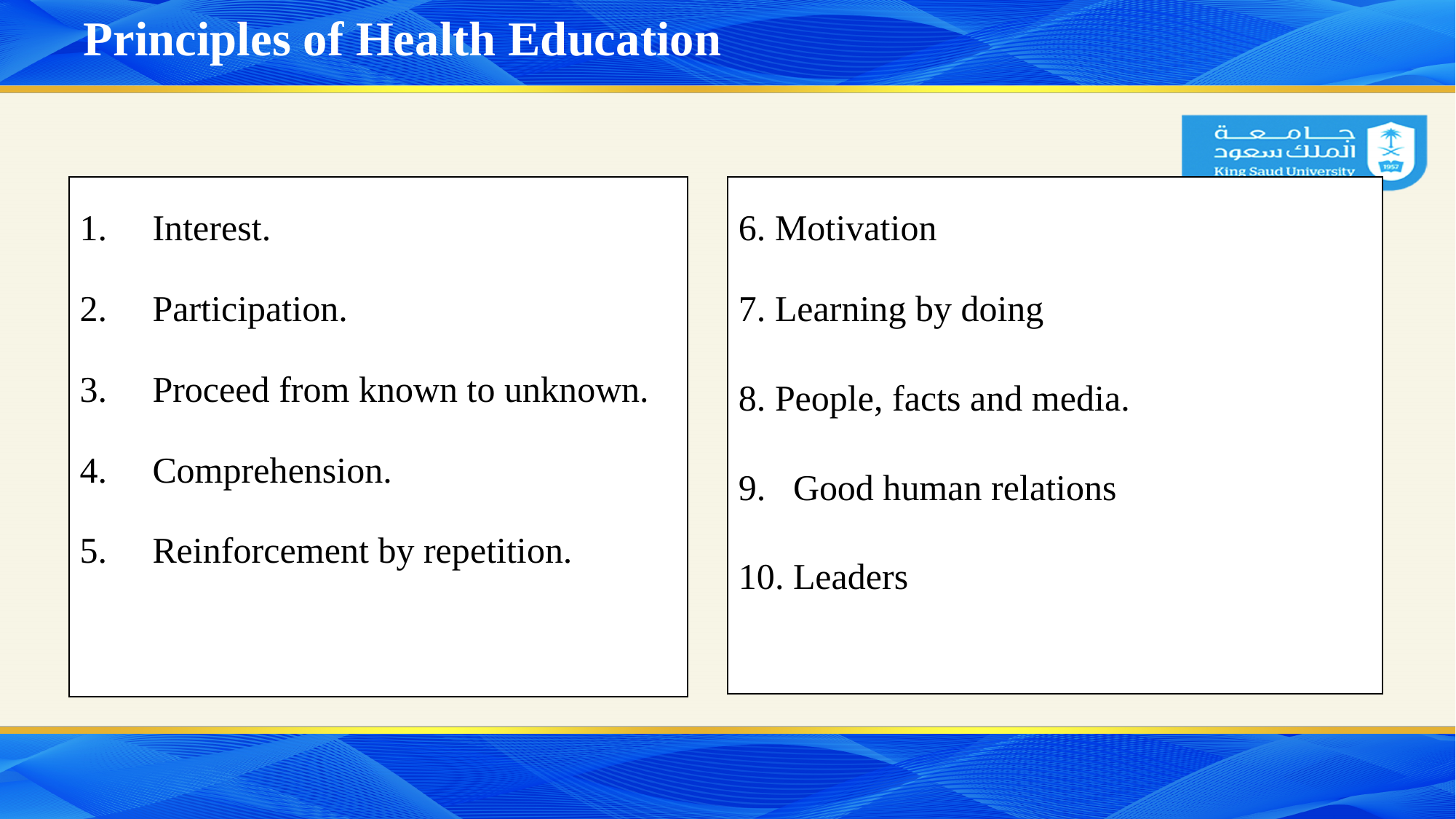

# Principles of Health Education
Interest.
Participation.
Proceed from known to unknown.
Comprehension.
Reinforcement by repetition.
6. Motivation
7. Learning by doing
8. People, facts and media.
9.   Good human relations
10. Leaders